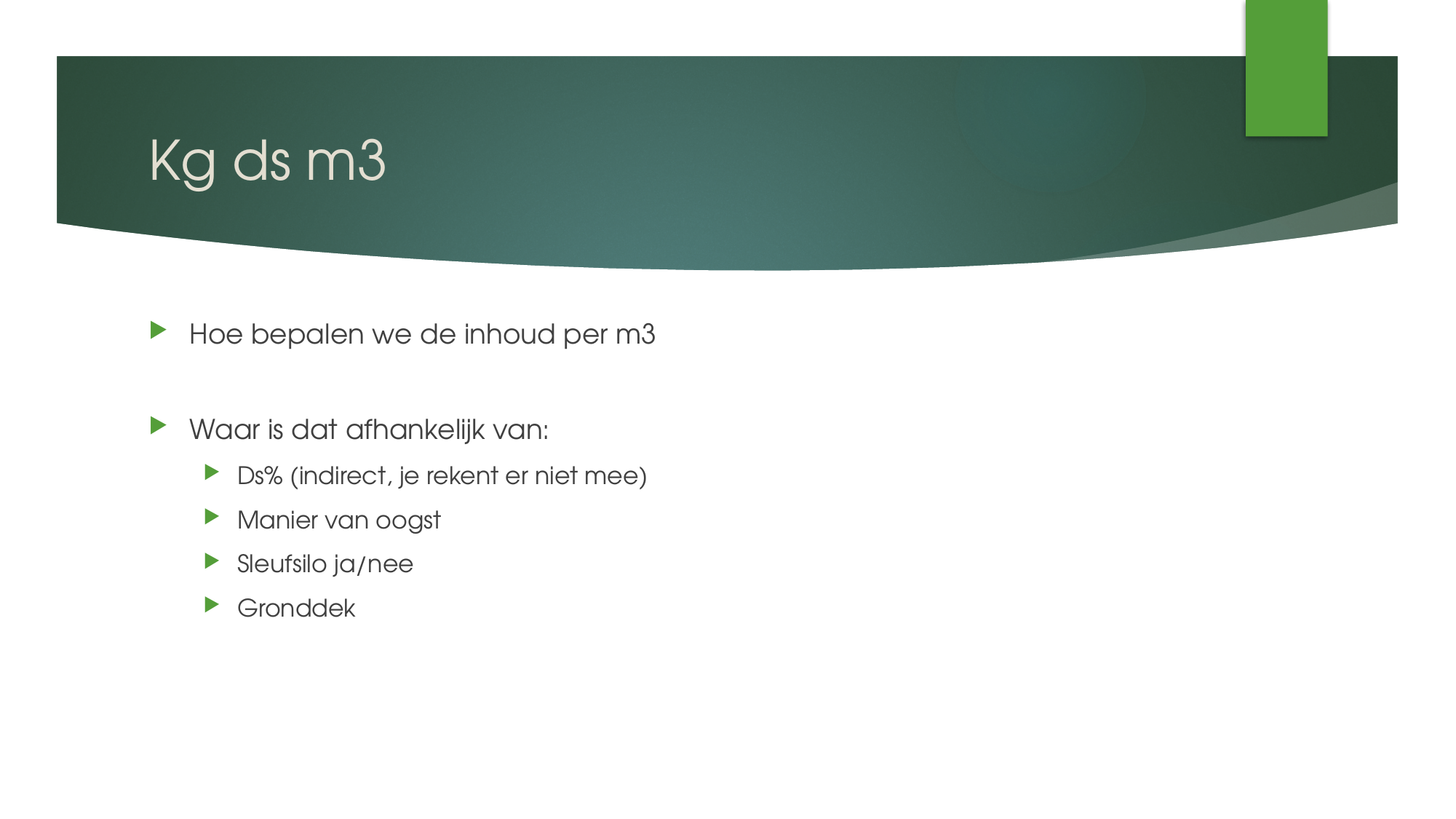

# Kg ds m3
Hoe bepalen we de inhoud per m3

Waar is dat afhankelijk van:
Ds% (indirect, je rekent er niet mee)
Manier van oogst
Sleufsilo ja/nee
Gronddek